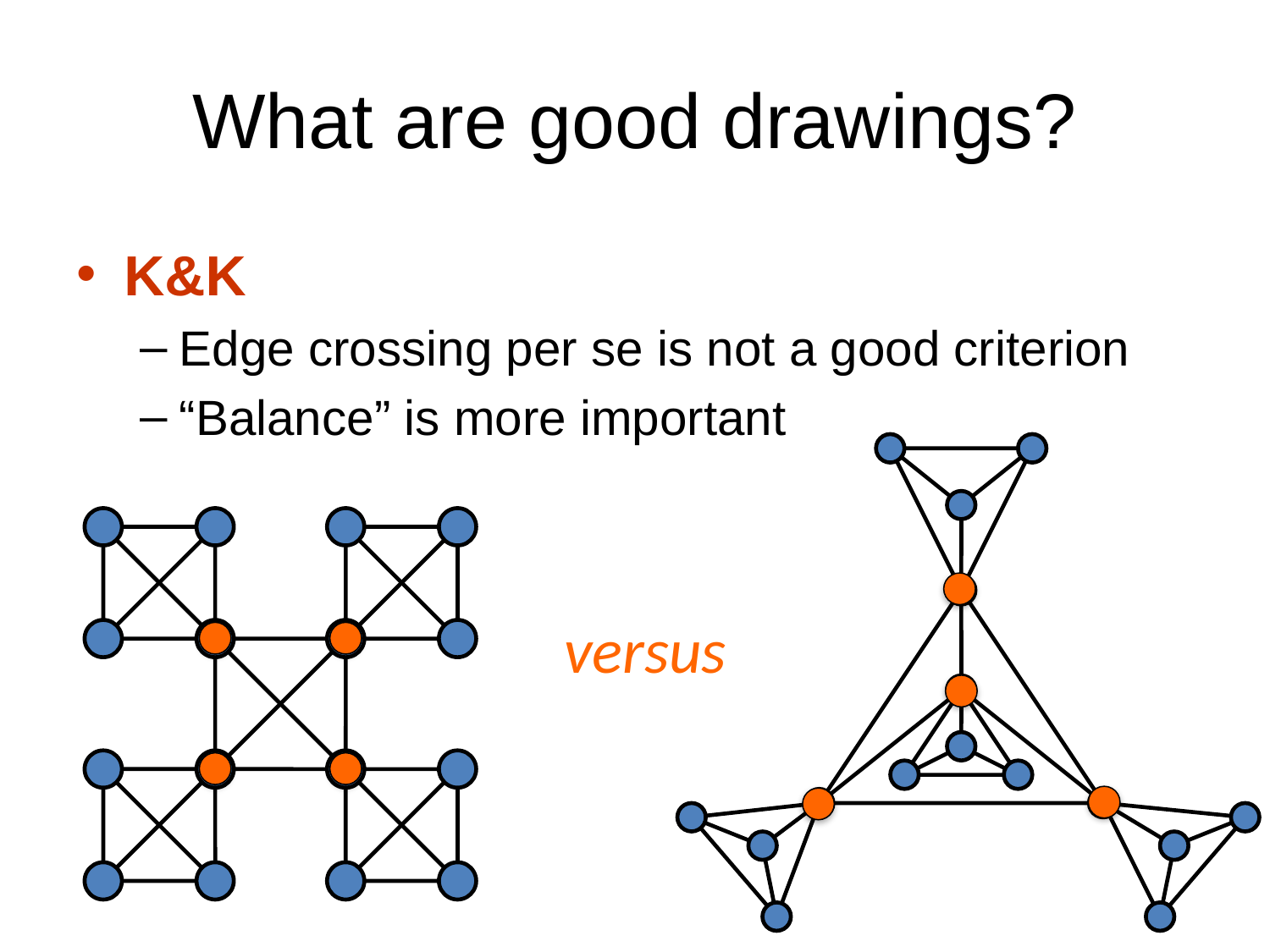

# What are good drawings?
K&K
Edge crossing per se is not a good criterion
“Balance” is more important

versus